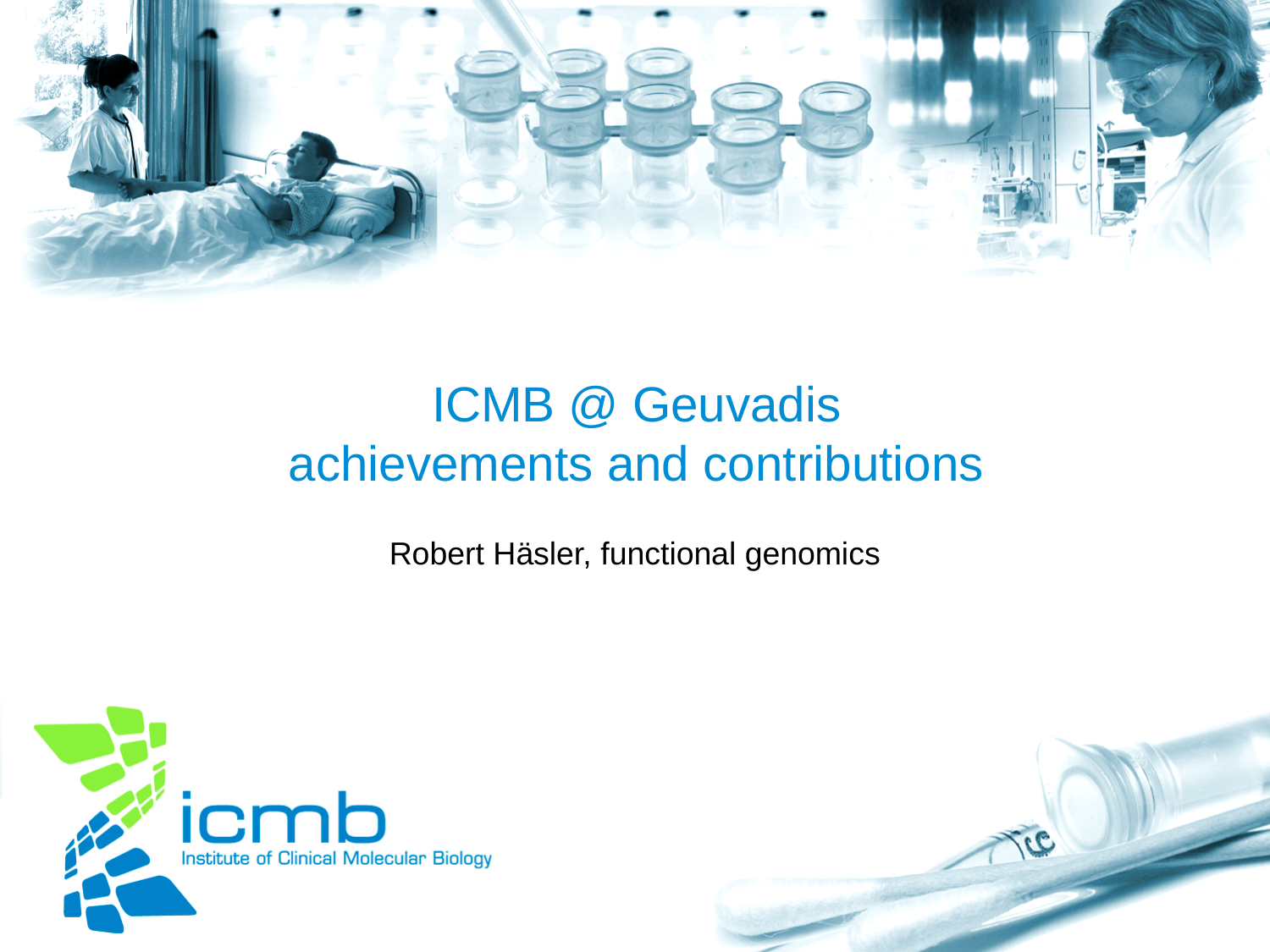

ICMB @ Geuvadis
achievements and contributions
Robert Häsler, functional genomics